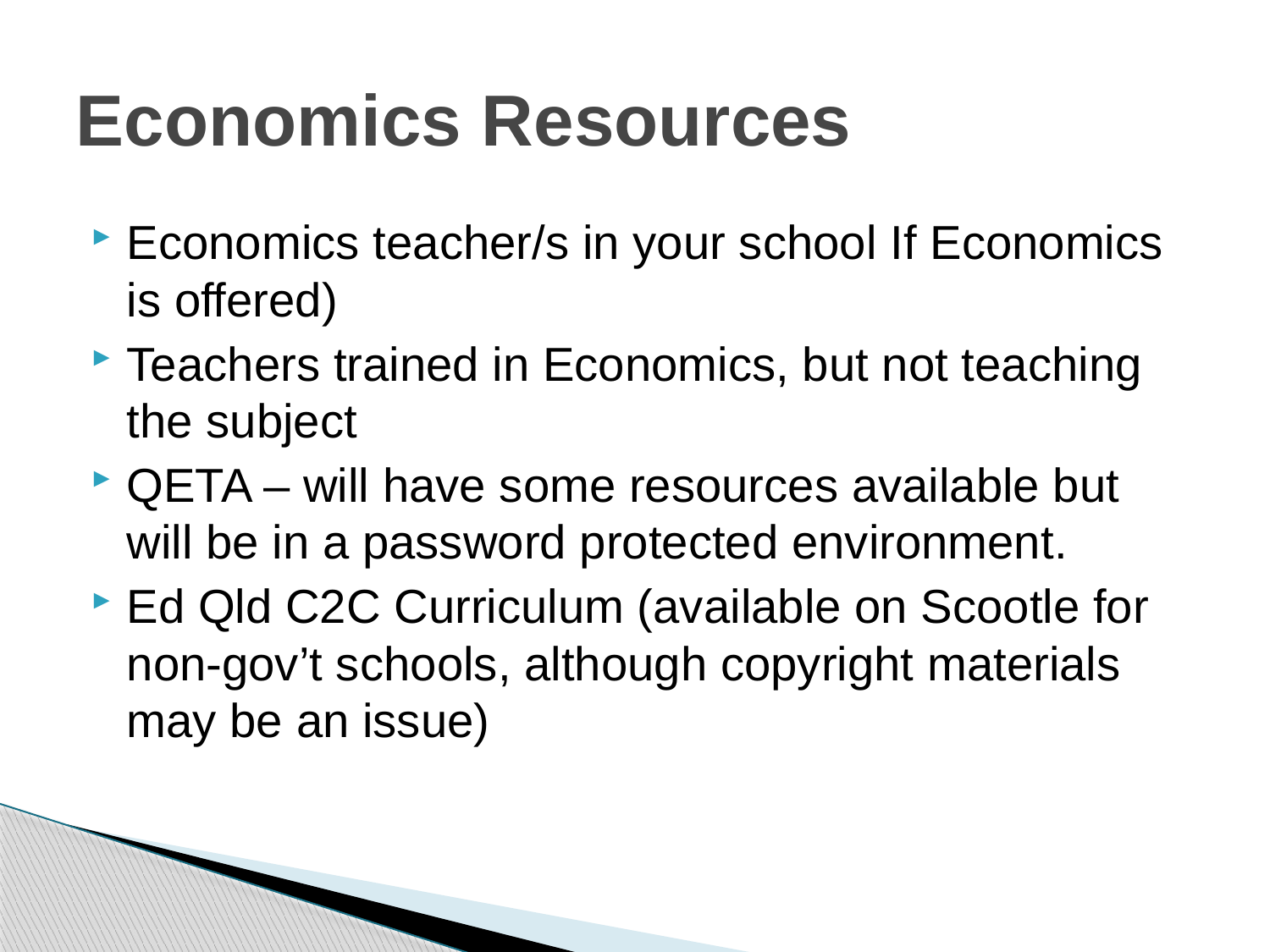

# Economics Resources
Economics teacher/s in your school If Economics is offered)
Teachers trained in Economics, but not teaching the subject
QETA – will have some resources available but will be in a password protected environment.
Ed Qld C2C Curriculum (available on Scootle for non-gov’t schools, although copyright materials may be an issue)